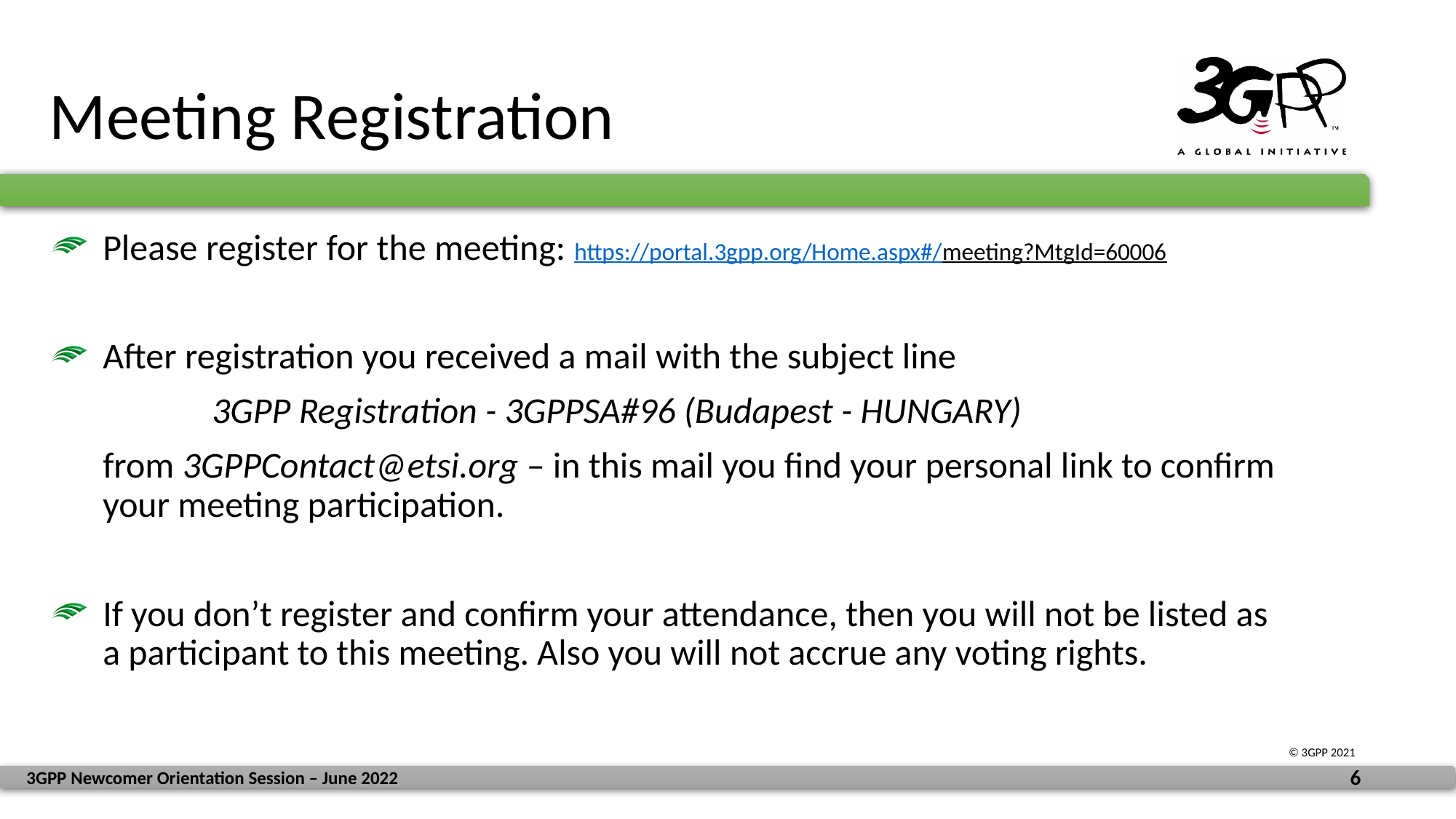

# Meeting Registration
Please register for the meeting: https://portal.3gpp.org/Home.aspx#/meeting?MtgId=60006

After registration you received a mail with the subject line
		3GPP Registration - 3GPPSA#96 (Budapest - HUNGARY)
	from 3GPPContact@etsi.org – in this mail you find your personal link to confirm your meeting participation.

If you don’t register and confirm your attendance, then you will not be listed as a participant to this meeting. Also you will not accrue any voting rights.